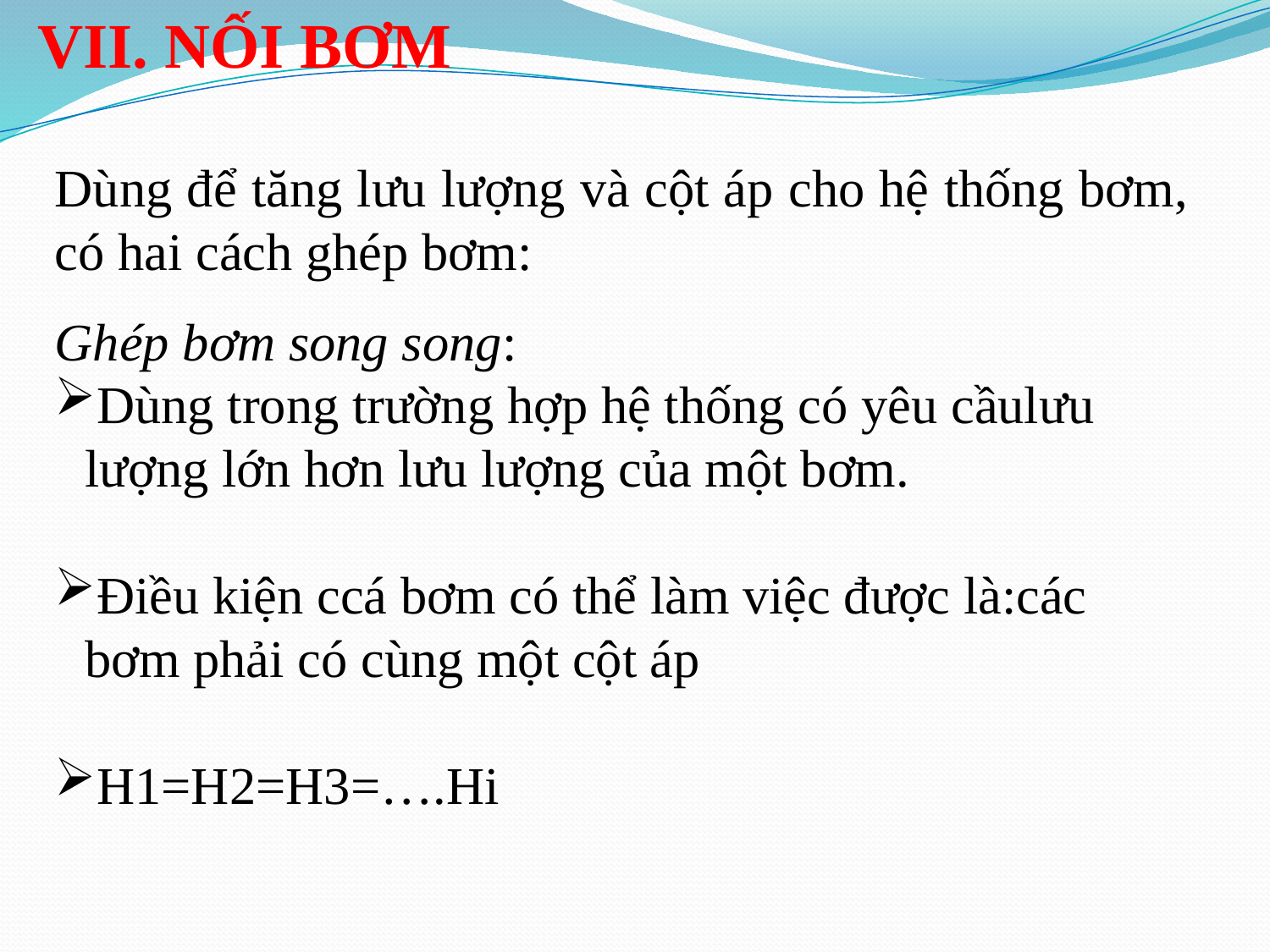

VII. NỐI BƠM
Dùng để tăng lưu lượng và cột áp cho hệ thống bơm, có hai cách ghép bơm:
Ghép bơm song song:
Dùng trong trường hợp hệ thống có yêu cầulưu lượng lớn hơn lưu lượng của một bơm.

Điều kiện ccá bơm có thể làm việc được là:các bơm phải có cùng một cột áp

H1=H2=H3=….Hi